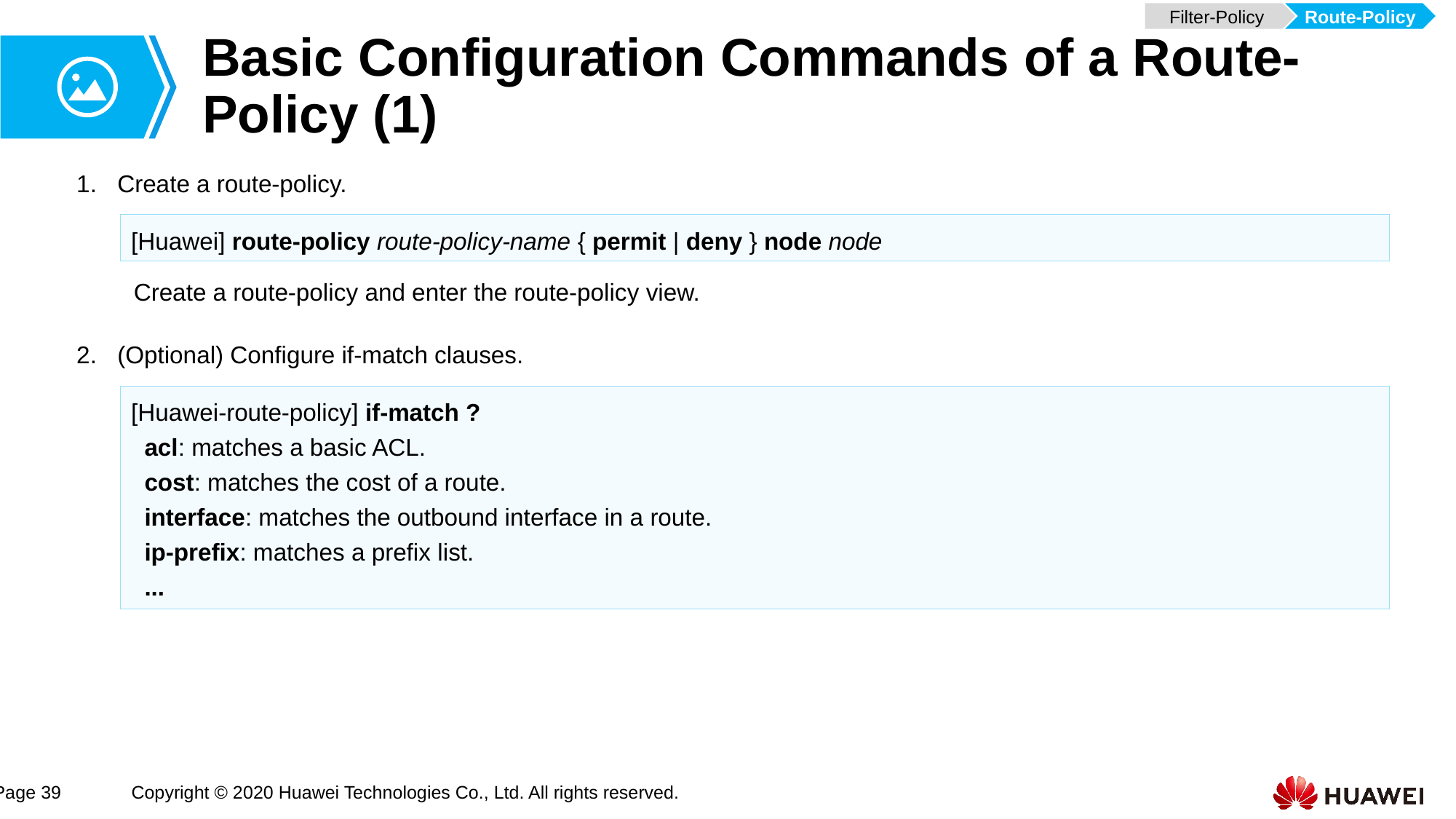

Filter-Policy
Route-Policy
# Basic Configuration Commands of a Route-Policy (1)
Create a route-policy.
[Huawei] route-policy route-policy-name { permit | deny } node node
Create a route-policy and enter the route-policy view.
(Optional) Configure if-match clauses.
[Huawei-route-policy] if-match ?
  acl: matches a basic ACL.
  cost: matches the cost of a route.
  interface: matches the outbound interface in a route.
  ip-prefix: matches a prefix list.
  ...